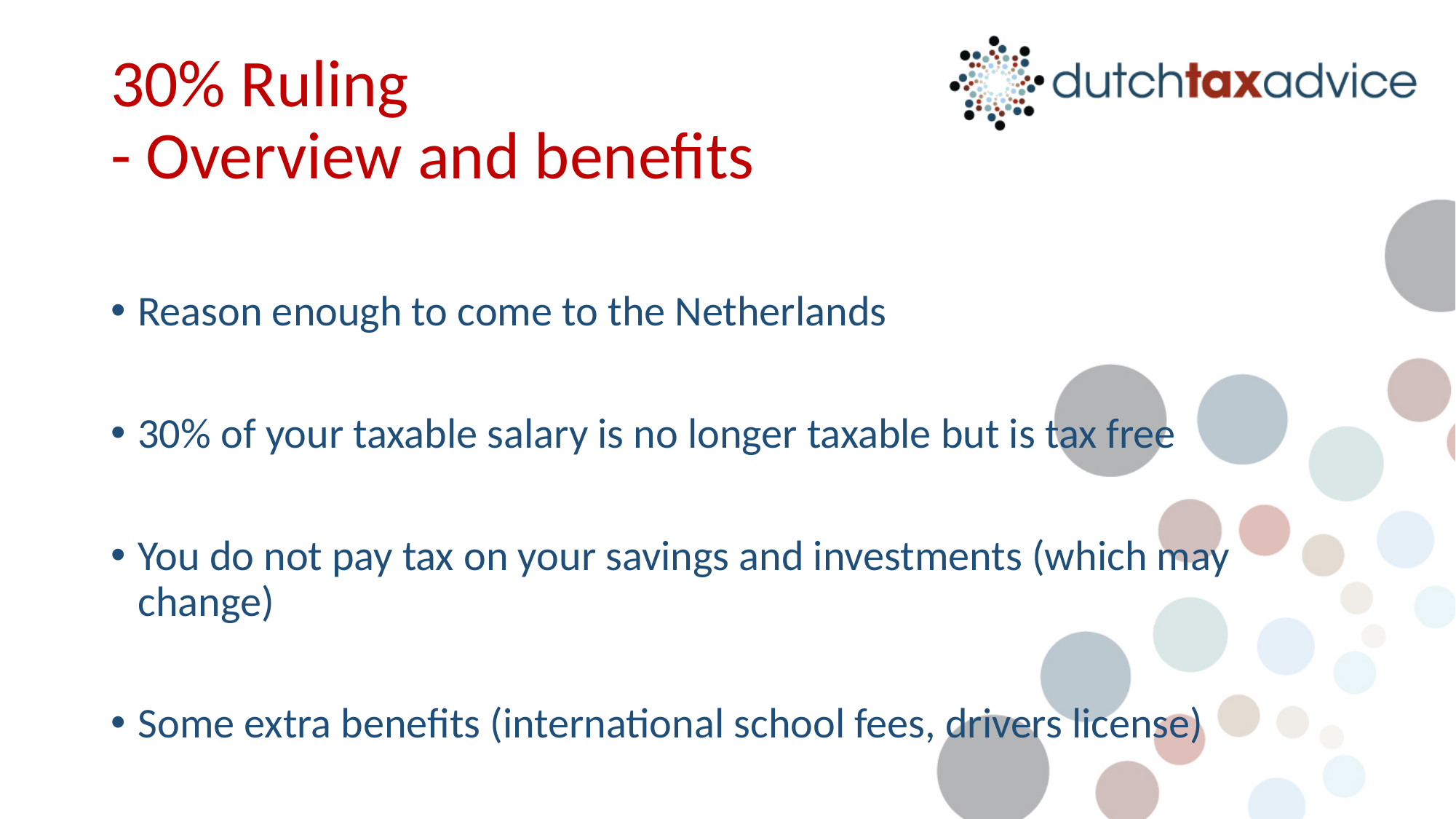

30% Ruling
- Overview and benefits

Reason enough to come to the Netherlands

30% of your taxable salary is no longer taxable but is tax free

You do not pay tax on your savings and investments (which may change)

Some extra benefits (international school fees, drivers license)